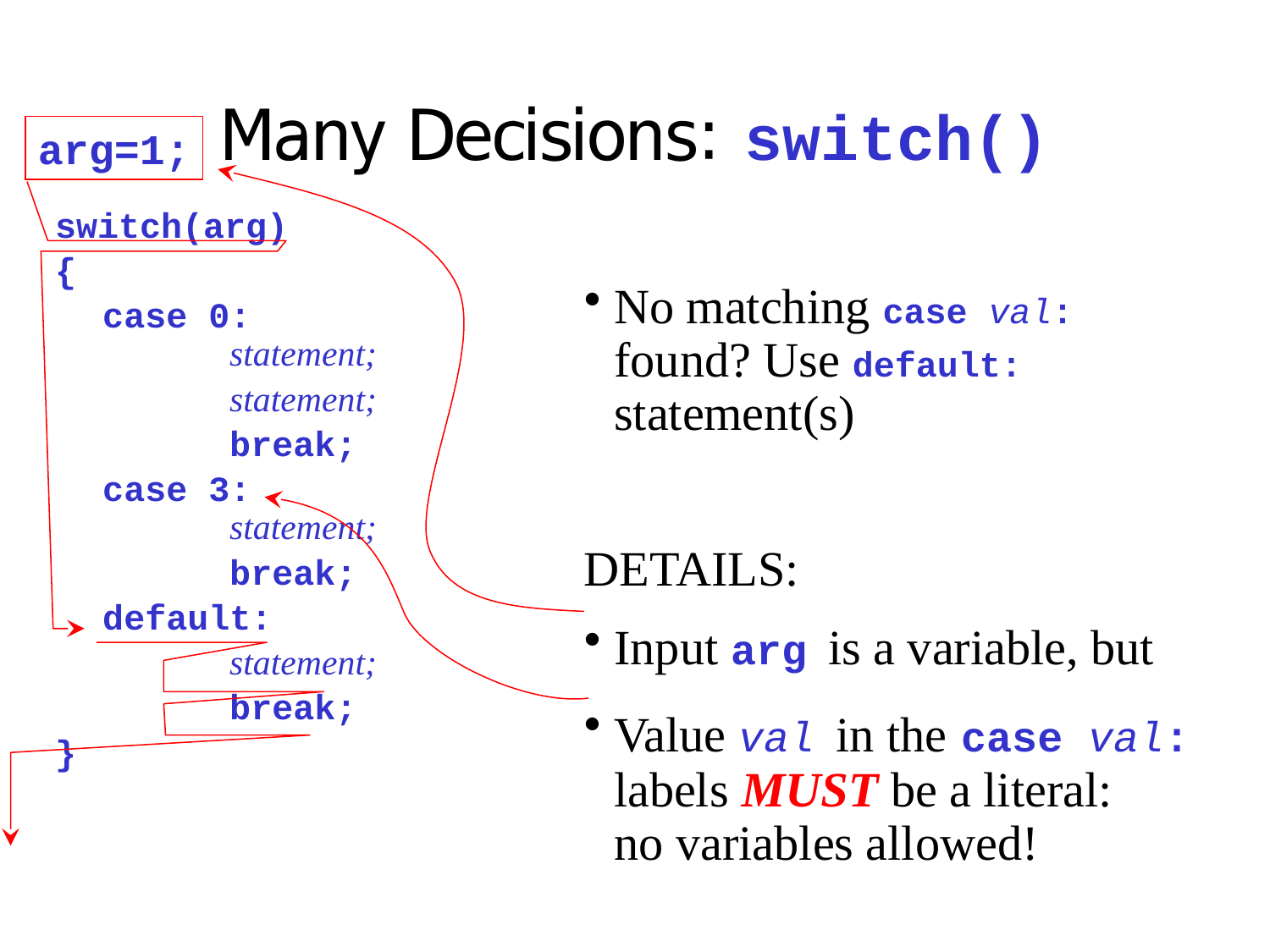

# Many Decisions: switch()
arg=1;

switch(arg)
{
	case 0: 			statement;
		statement;
		break;
	case 3: 			statement;
		break;
	default:
		statement;
		break;
}
No matching case val: found? Use default: statement(s)

DETAILS:
Input arg is a variable, but
Value val in the case val: labels MUST be a literal:
no variables allowed!